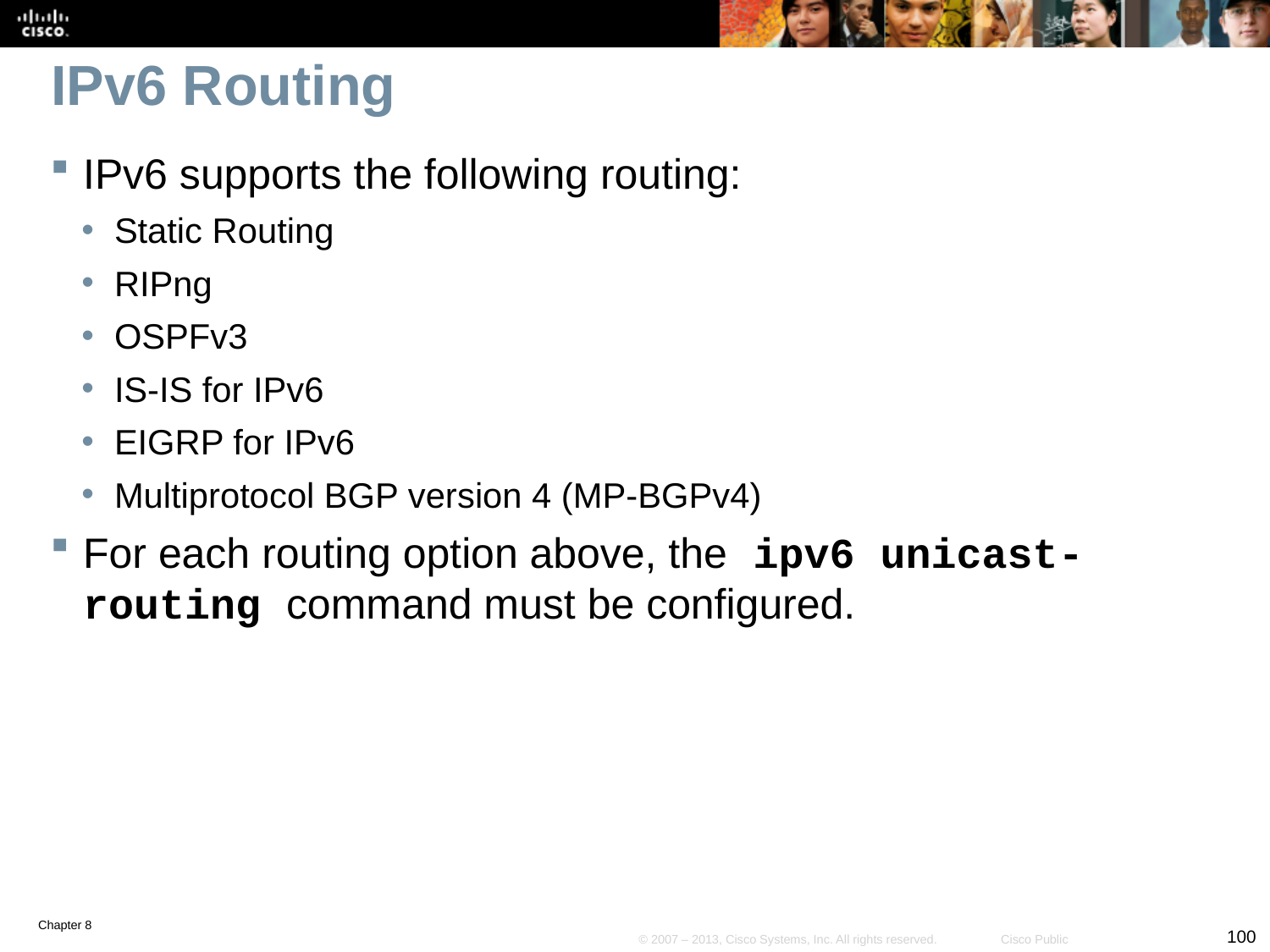

# IPv6 Routing
IPv6 supports the following routing:
Static Routing
RIPng
OSPFv3
IS-IS for IPv6
EIGRP for IPv6
Multiprotocol BGP version 4 (MP-BGPv4)
For each routing option above, the ipv6 unicast-routing command must be configured.